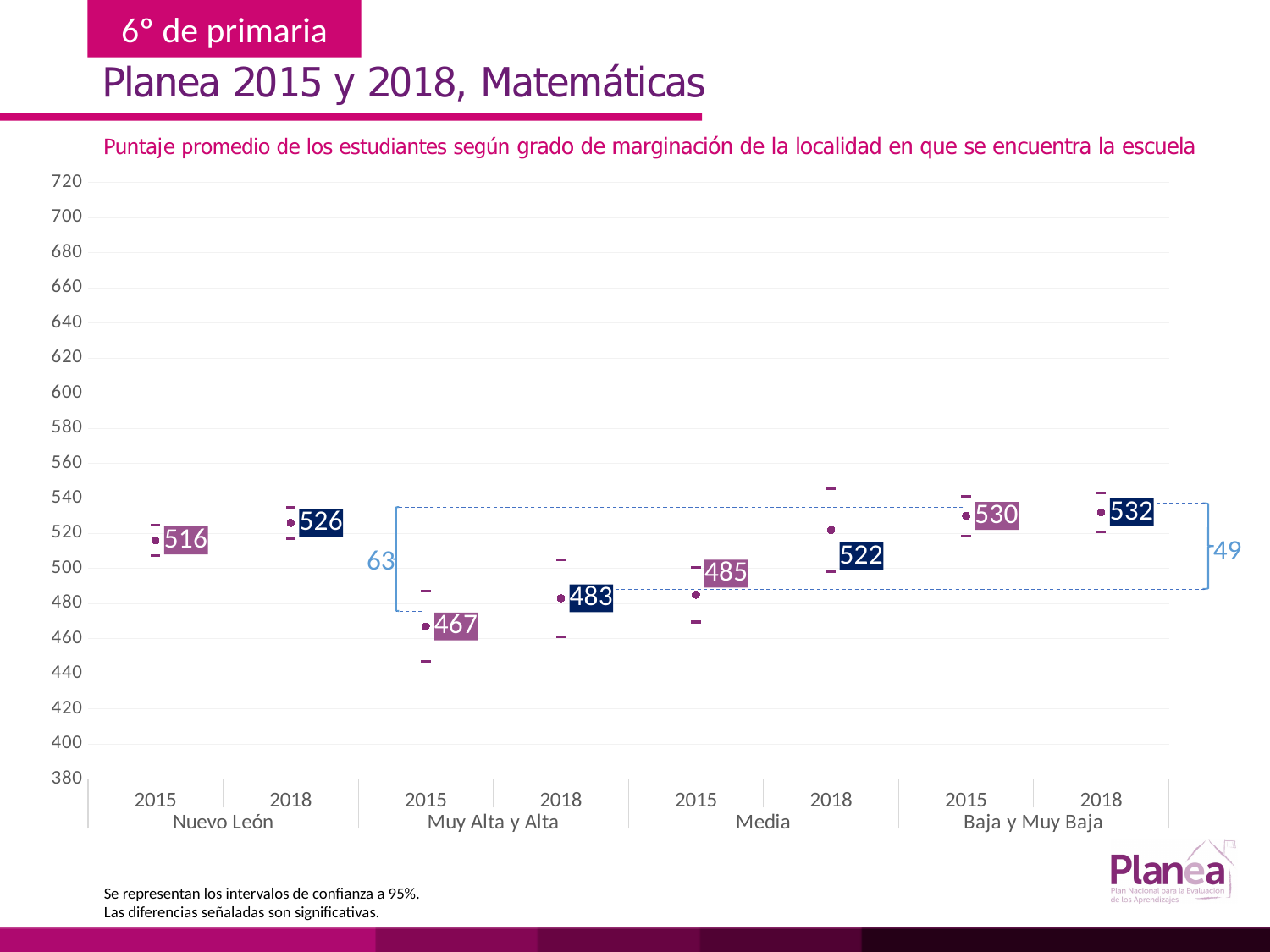

Planea 2015 y 2018, Matemáticas

Puntaje promedio de los estudiantes según grado de marginación de la localidad en que se encuentra la escuela

### Chart

| Category |  |  |  |
|---|---|---|---|
| 2015 | 507.443 | 524.557 | 516.0 |
| 2018 | 517.045 | 534.955 | 526.0 |
| 2015 | 447.1 | 486.9 | 467.0 |
| 2018 | 460.911 | 505.089 | 483.0 |
| 2015 | 469.478 | 500.522 | 485.0 |
| 2018 | 498.319 | 545.681 | 522.0 |
| 2015 | 518.657 | 541.343 | 530.0 |
| 2018 | 520.856 | 543.144 | 532.0 |
49

63
Se representan los intervalos de confianza a 95%.
Las diferencias señaladas son significativas.